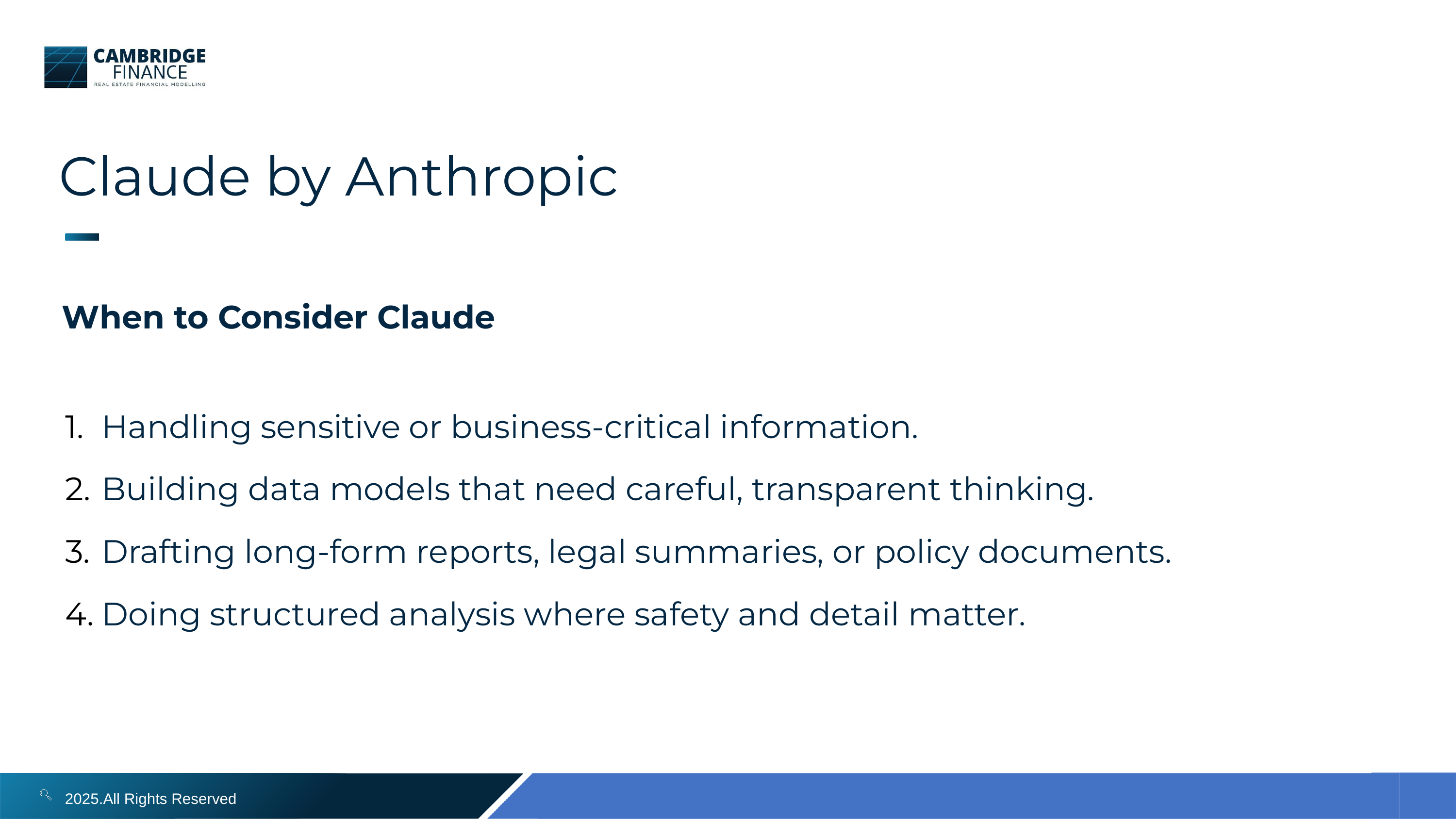

Claude by Anthropic

When to Consider Claude

Handling sensitive or business-critical information.
Building data models that need careful, transparent thinking.
Drafting long-form reports, legal summaries, or policy documents.
Doing structured analysis where safety and detail matter.

2025.All Rights Reserved